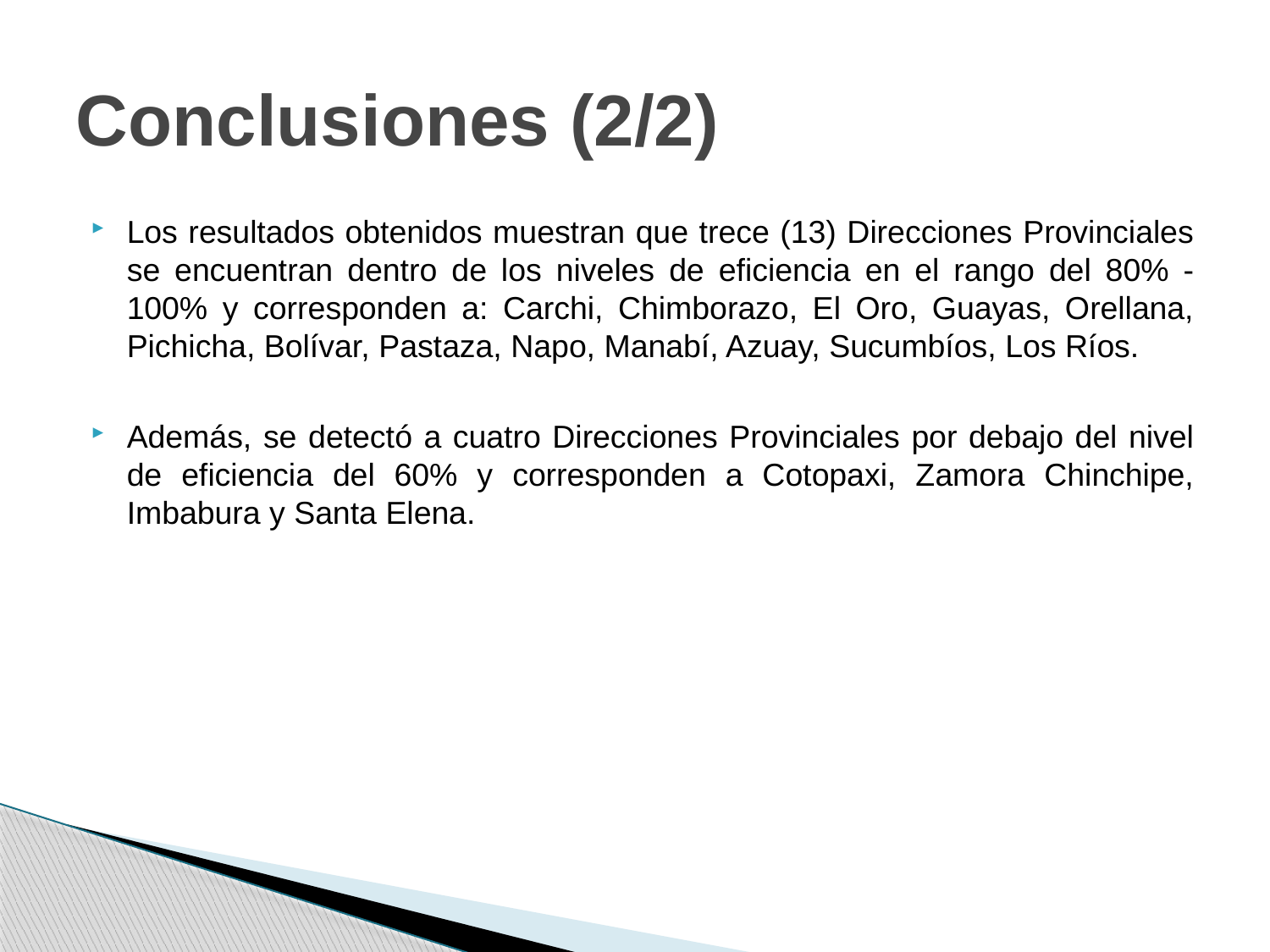

# Conclusiones (2/2)
Los resultados obtenidos muestran que trece (13) Direcciones Provinciales se encuentran dentro de los niveles de eficiencia en el rango del 80% - 100% y corresponden a: Carchi, Chimborazo, El Oro, Guayas, Orellana, Pichicha, Bolívar, Pastaza, Napo, Manabí, Azuay, Sucumbíos, Los Ríos.

Además, se detectó a cuatro Direcciones Provinciales por debajo del nivel de eficiencia del 60% y corresponden a Cotopaxi, Zamora Chinchipe, Imbabura y Santa Elena.